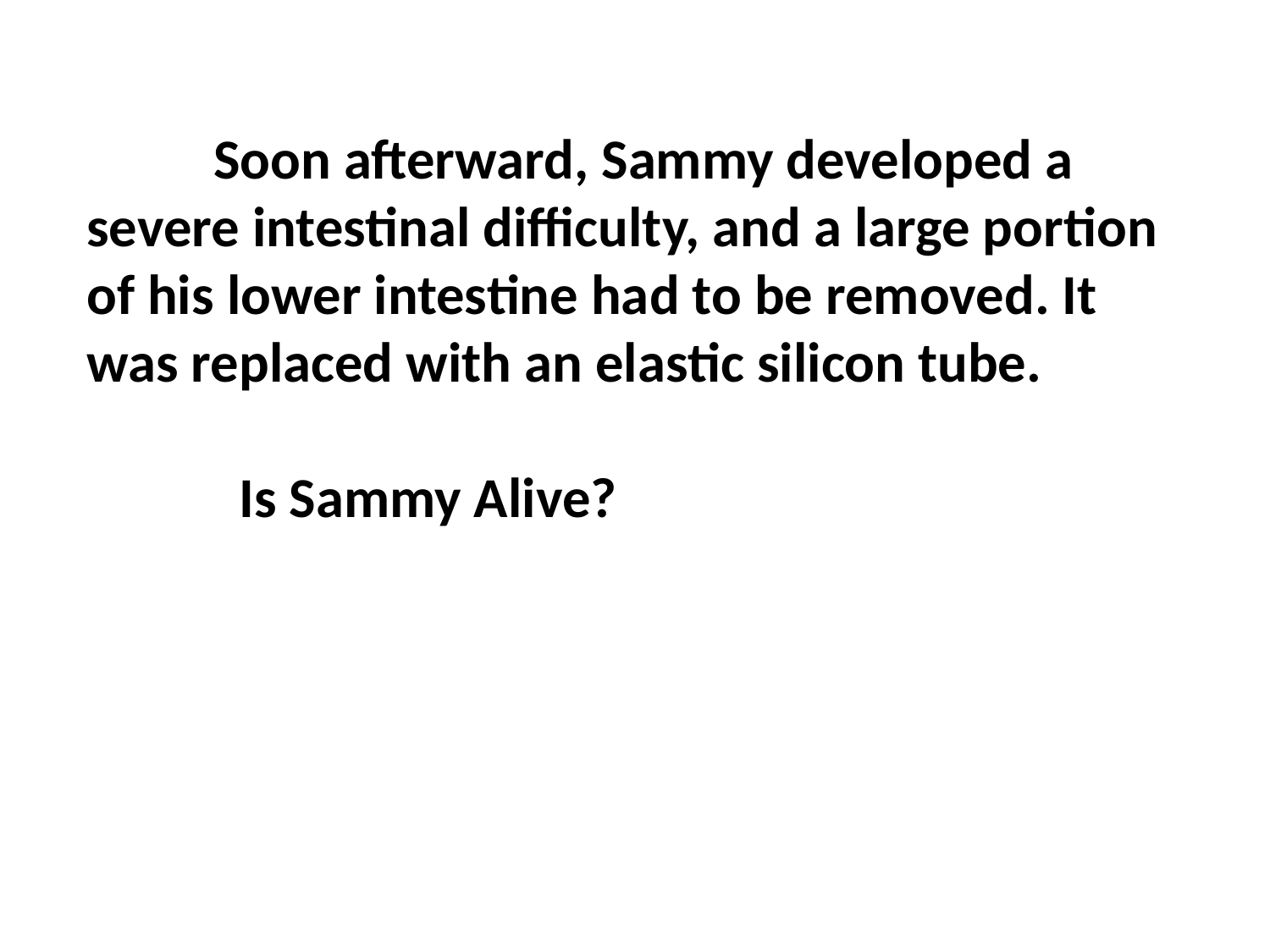

Soon afterward, Sammy developed a severe intestinal difficulty, and a large portion of his lower intestine had to be removed. It was replaced with an elastic silicon tube.

            Is Sammy Alive?